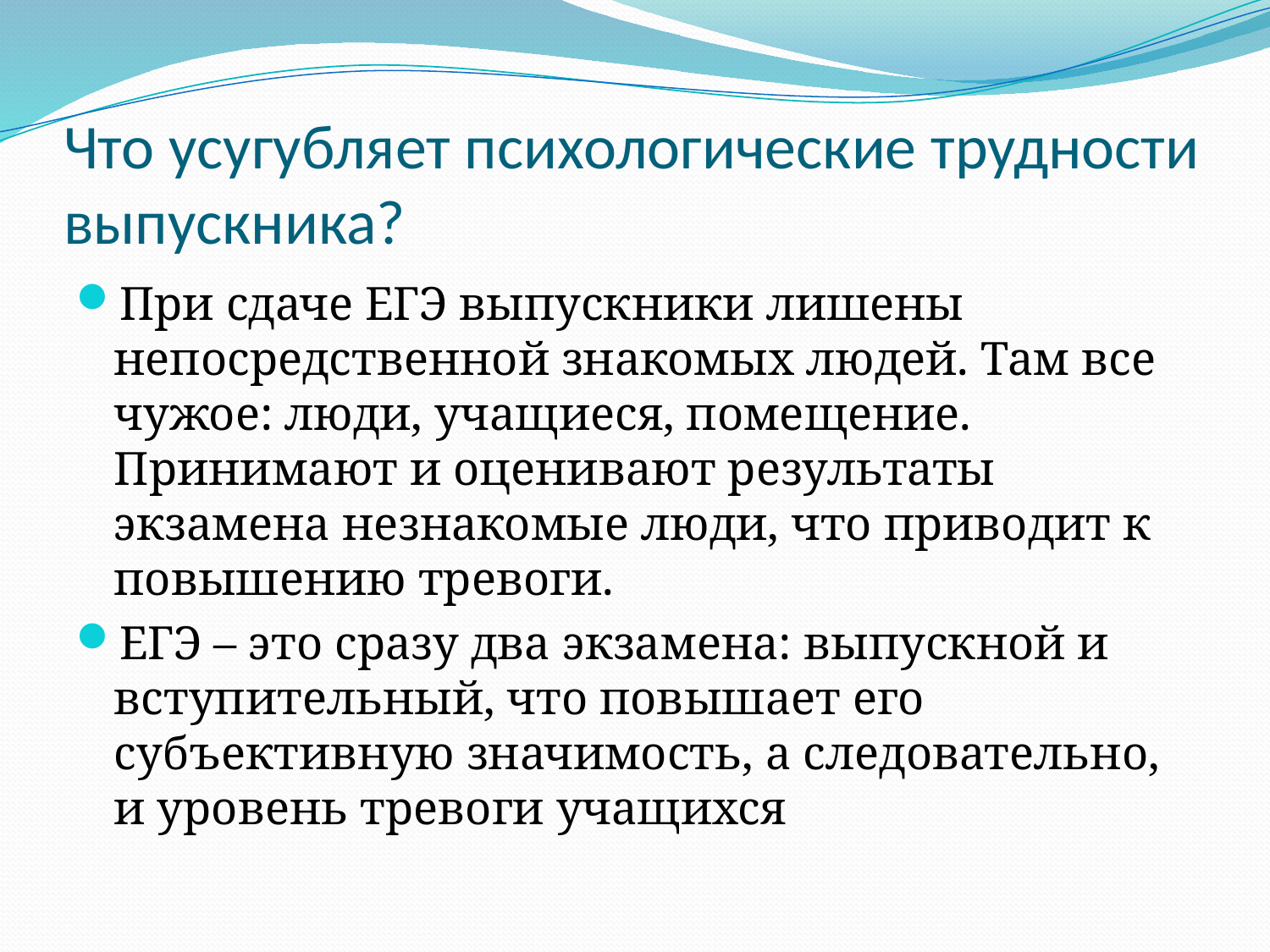

# Что усугубляет психологические трудности выпускника?
При сдаче ЕГЭ выпускники лишены непосредственной знакомых людей. Там все чужое: люди, учащиеся, помещение. Принимают и оценивают результаты экзамена незнакомые люди, что приводит к повышению тревоги.
ЕГЭ – это сразу два экзамена: выпускной и вступительный, что повышает его субъективную значимость, а следовательно, и уровень тревоги учащихся